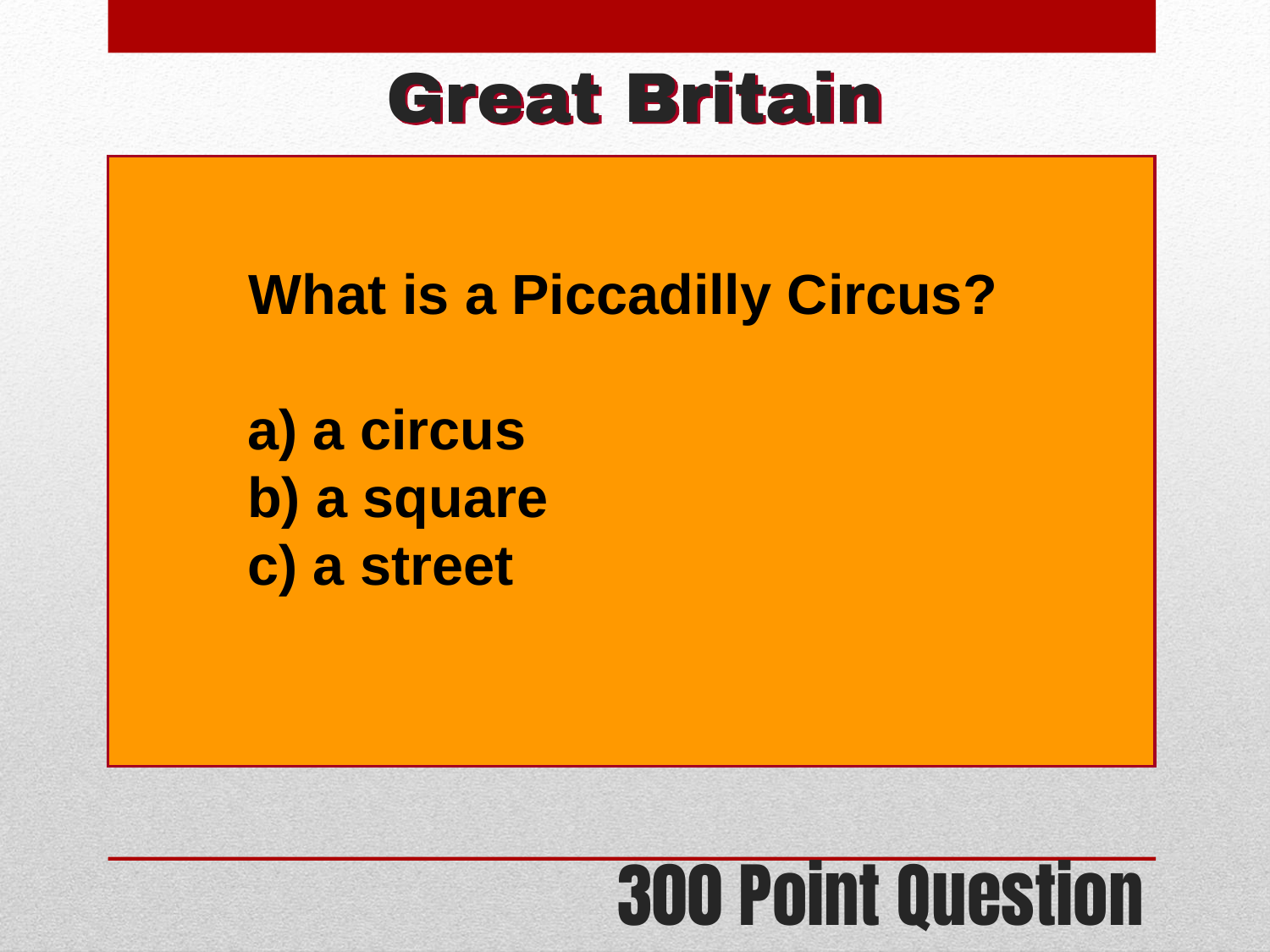

Great Britain
 What is a Piccadilly Circus?

	a) a circus
	b) a square
	c) a street

300 Point Question